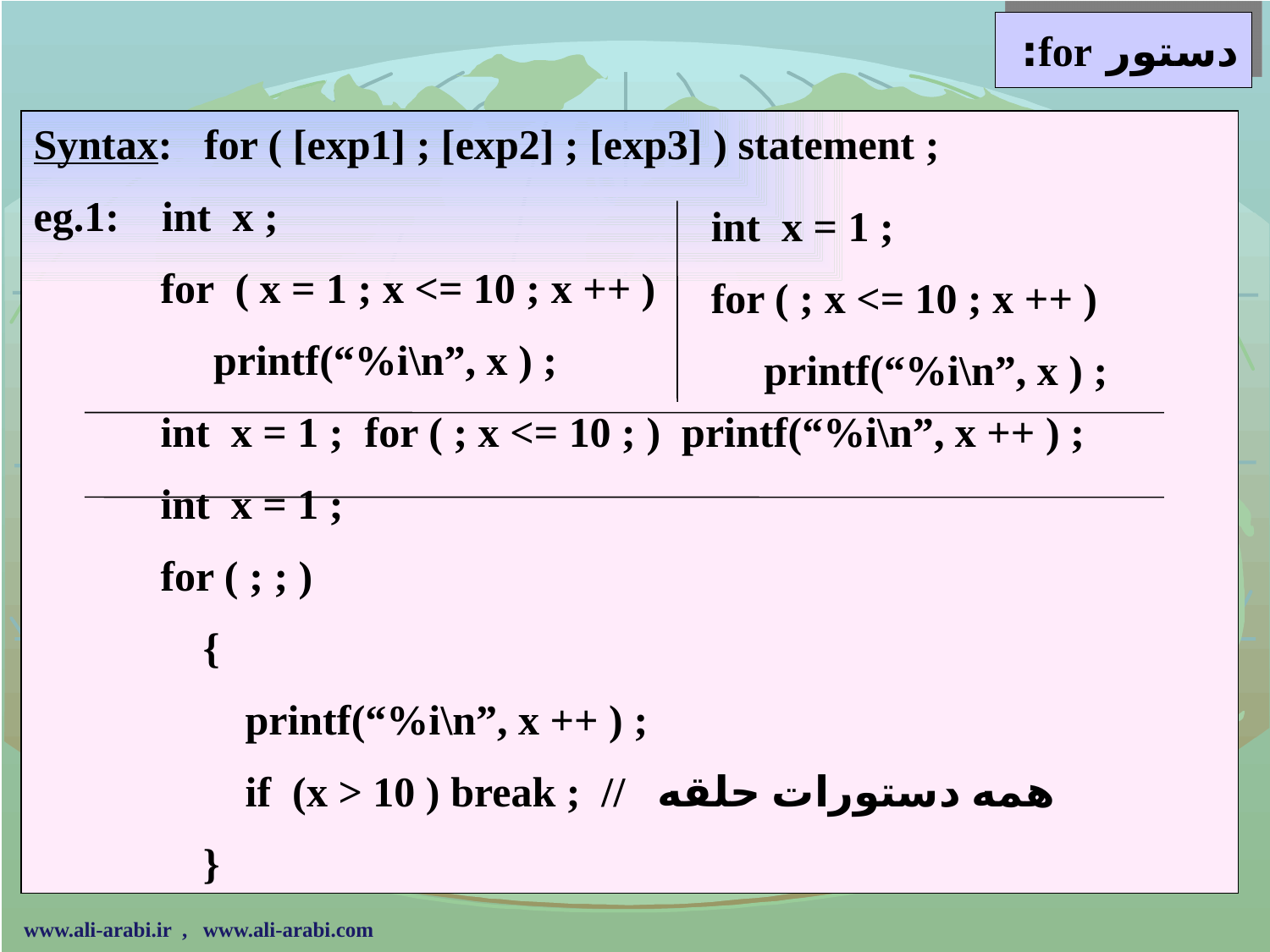

# دستور for:
Syntax:   for ( [exp1] ; [exp2] ; [exp3] ) statement ;
eg.1:    int  x ;
	for  ( x = 1 ; x <= 10 ; x ++ )
	     printf(“%i\n”, x ) ;
            int  x = 1 ;  for ( ; x <= 10 ; )  printf(“%i\n”, x ++ ) ;
            int  x = 1 ;
	for ( ; ; )
	    {
	        printf(“%i\n”, x ++ ) ;
	        if  (x > 10 ) break ;  //   همه دستورات حلقه
	    }
int  x = 1 ;
for ( ; x <= 10 ; x ++ )
     printf(“%i\n”, x ) ;